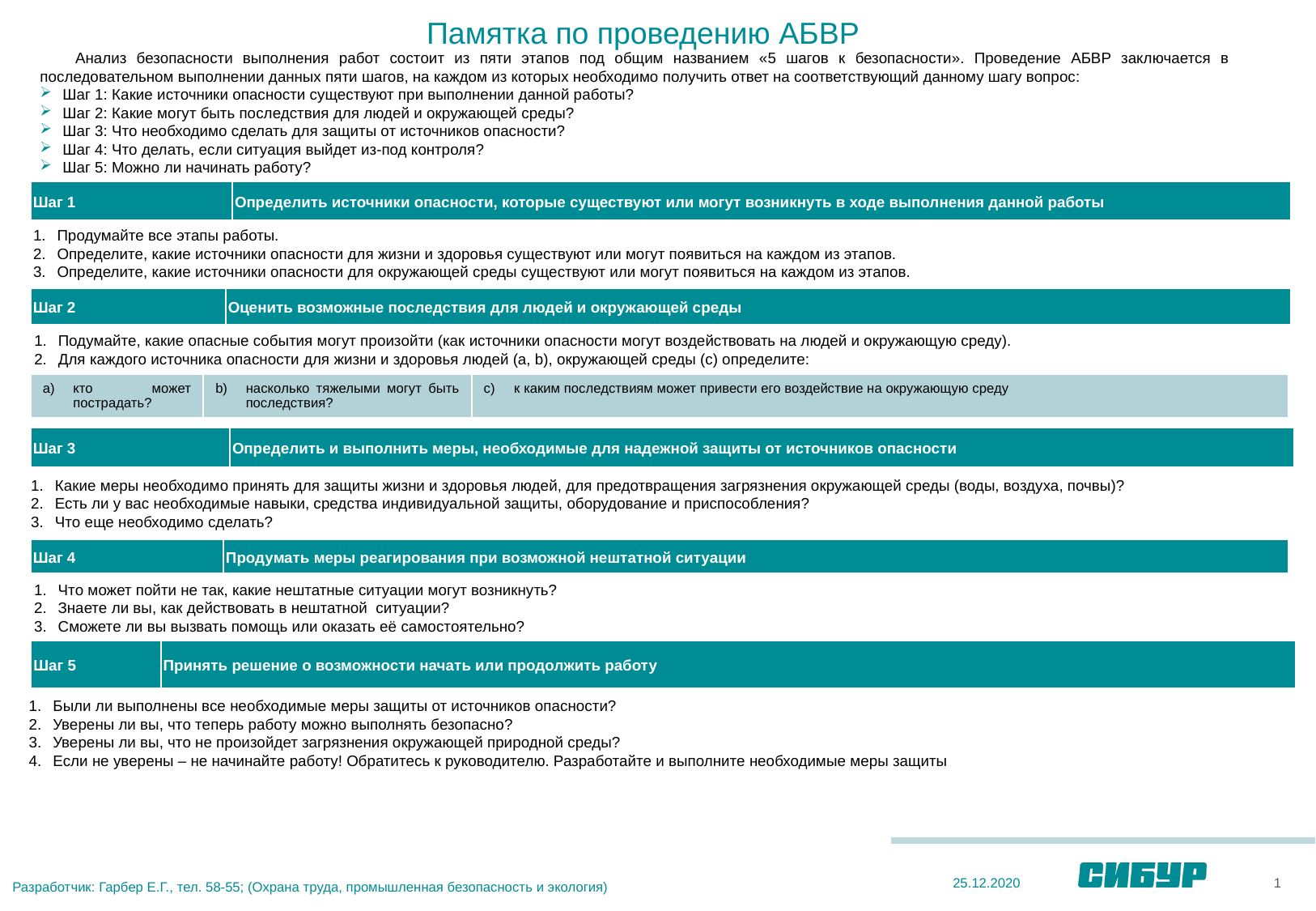

Памятка по проведению АБВР
Анализ безопасности выполнения работ состоит из пяти этапов под общим названием «5 шагов к безопасности». Проведение АБВР заключается в последовательном выполнении данных пяти шагов, на каждом из которых необходимо получить ответ на соответствующий данному шагу вопрос:
Шаг 1: Какие источники опасности существуют при выполнении данной работы?
Шаг 2: Какие могут быть последствия для людей и окружающей среды?
Шаг 3: Что необходимо сделать для защиты от источников опасности?
Шаг 4: Что делать, если ситуация выйдет из-под контроля?
Шаг 5: Можно ли начинать работу?
| Шаг 1 | Определить источники опасности, которые существуют или могут возникнуть в ходе выполнения данной работы |
| --- | --- |
Продумайте все этапы работы.
Определите, какие источники опасности для жизни и здоровья существуют или могут появиться на каждом из этапов.
Определите, какие источники опасности для окружающей среды существуют или могут появиться на каждом из этапов.
| Шаг 2 | Оценить возможные последствия для людей и окружающей среды |
| --- | --- |
Подумайте, какие опасные события могут произойти (как источники опасности могут воздействовать на людей и окружающую среду).
Для каждого источника опасности для жизни и здоровья людей (a, b), окружающей среды (с) определите:
| кто может пострадать? | насколько тяжелыми могут быть последствия? | к каким последствиям может привести его воздействие на окружающую среду |
| --- | --- | --- |
| Шаг 3 | Определить и выполнить меры, необходимые для надежной защиты от источников опасности |
| --- | --- |
Какие меры необходимо принять для защиты жизни и здоровья людей, для предотвращения загрязнения окружающей среды (воды, воздуха, почвы)?
Есть ли у вас необходимые навыки, средства индивидуальной защиты, оборудование и приспособления?
Что еще необходимо сделать?
| Шаг 4 | Продумать меры реагирования при возможной нештатной ситуации |
| --- | --- |
Что может пойти не так, какие нештатные ситуации могут возникнуть?
Знаете ли вы, как действовать в нештатной  ситуации?
Сможете ли вы вызвать помощь или оказать её самостоятельно?
| Шаг 5 | Принять решение о возможности начать или продолжить работу |
| --- | --- |
Были ли выполнены все необходимые меры защиты от источников опасности?
Уверены ли вы, что теперь работу можно выполнять безопасно?
Уверены ли вы, что не произойдет загрязнения окружающей природной среды?
Если не уверены – не начинайте работу! Обратитесь к руководителю. Разработайте и выполните необходимые меры защиты
1
25.12.2020
Разработчик: Гарбер Е.Г., тел. 58-55; (Охрана труда, промышленная безопасность и экология)